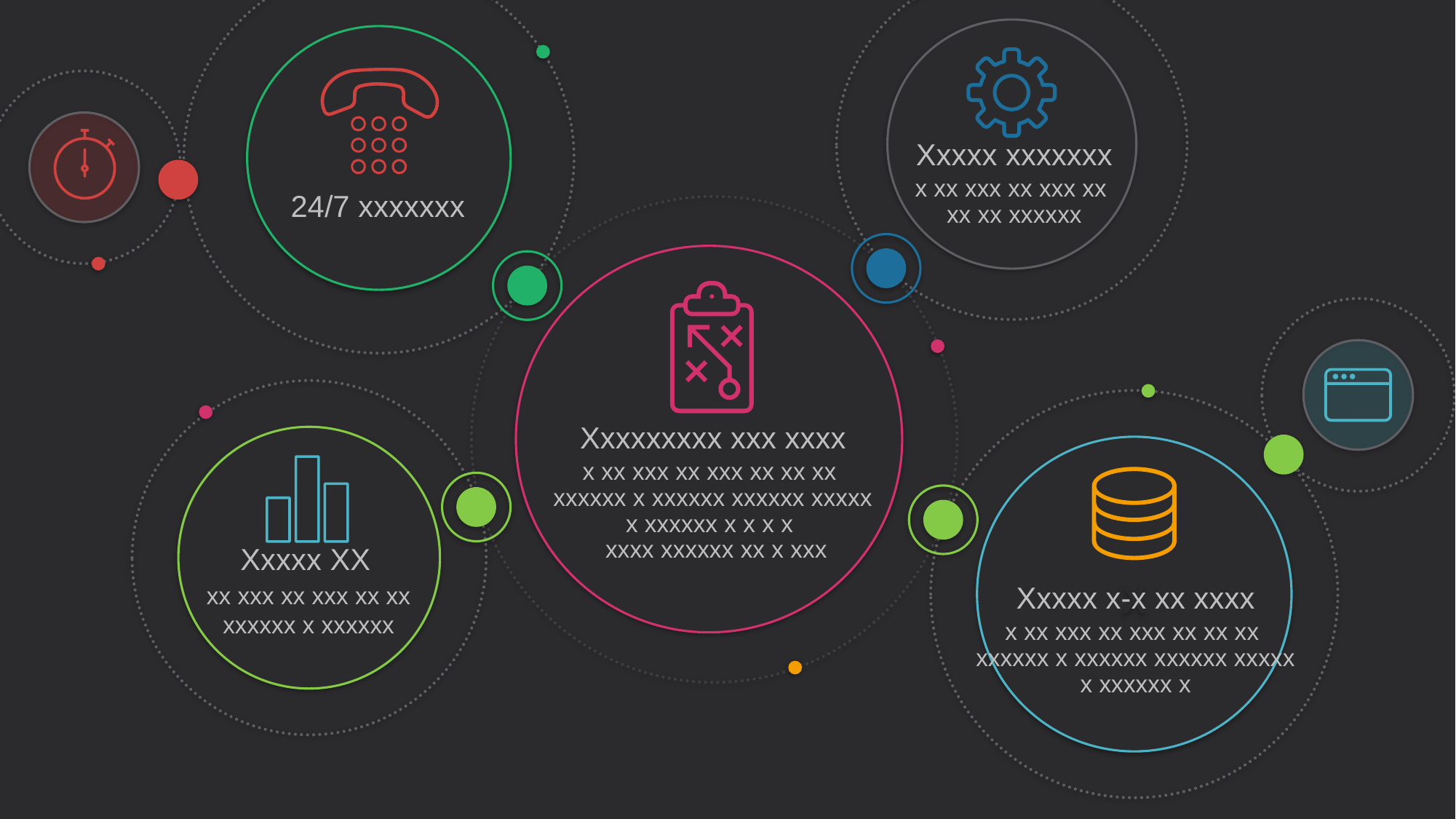

Xxxxx xxxxxxx
x xx xxx xx xxx xx
xx xx xxxxxx

24/7 xxxxxxx

x

Xxxxxxxxx xxx xxxx
x xx xxx xx xxx xx xx xx
xxxxxx x xxxxxx xxxxxx xxxxx x xxxxxx x x x x
 xxxx xxxxxx xx x xxx

x

Xxxxx XX
xx xxx xx xxx xx xx
xxxxxx x xxxxxx
Xxxxx x-x xx xxxx
x xx xxx xx xxx xx xx xx
xxxxxx x xxxxxx xxxxxx xxxxx x xxxxxx x